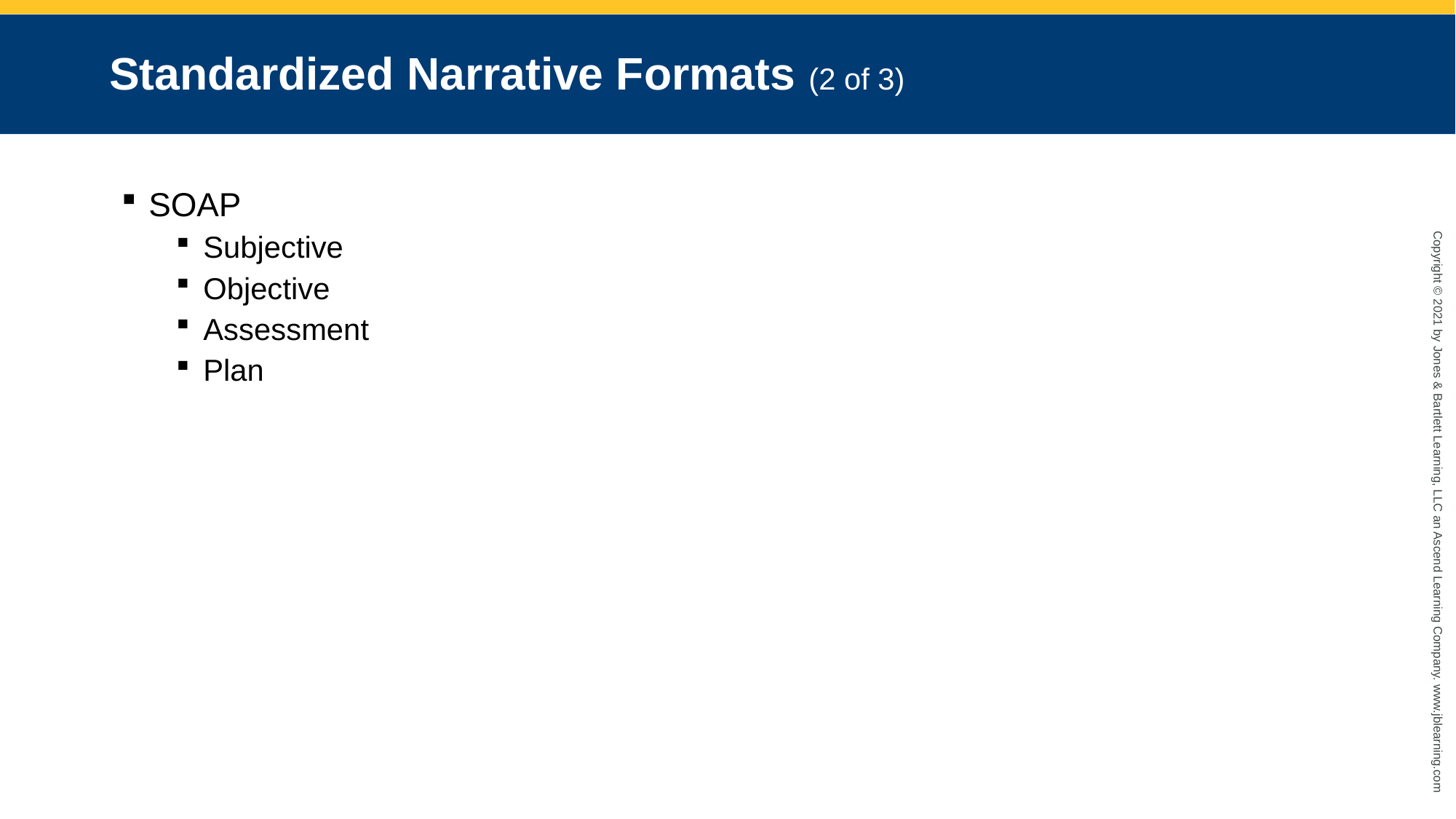

# Standardized Narrative Formats (2 of 3)
SOAP
Subjective
Objective
Assessment
Plan